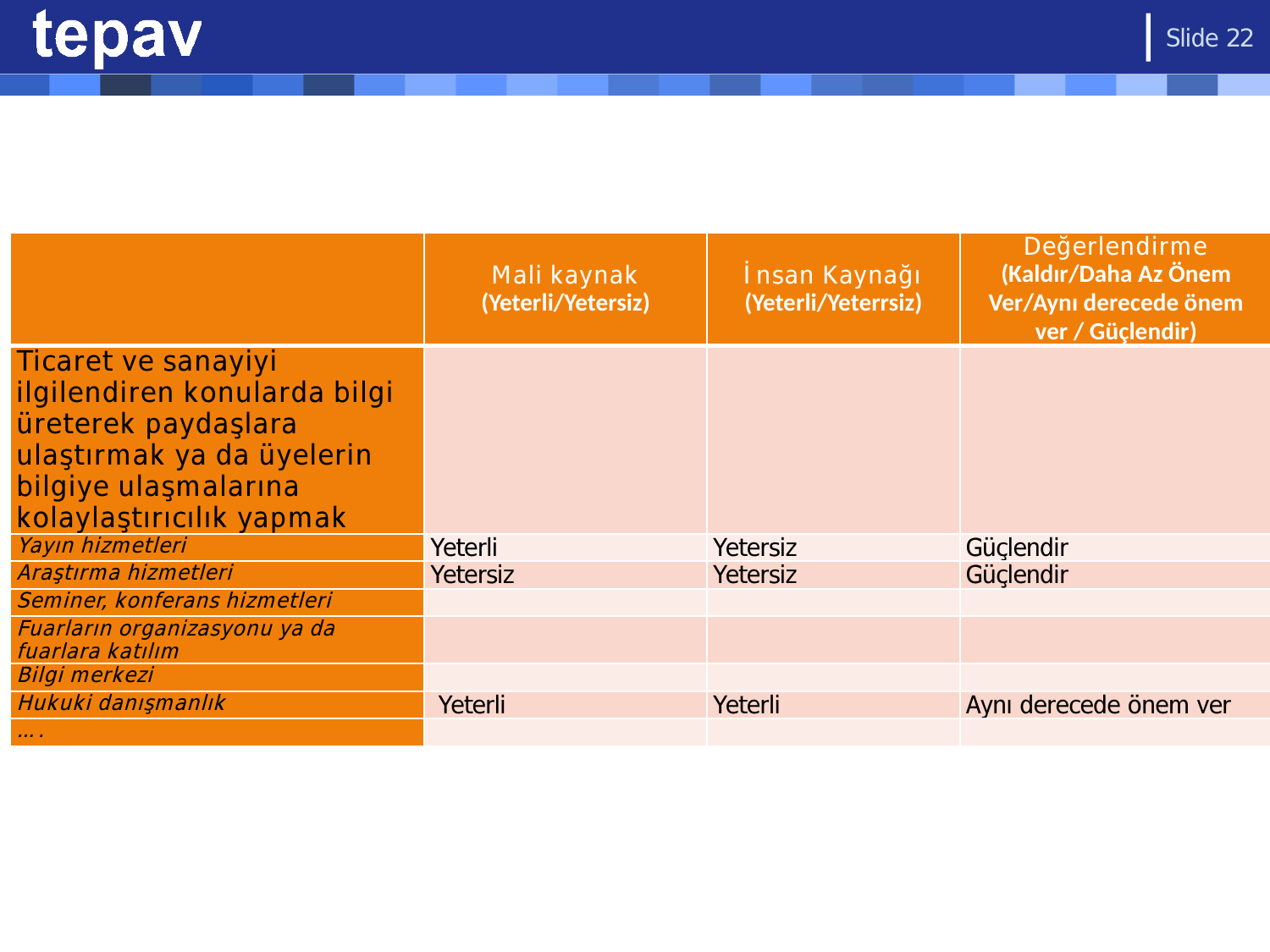

Slide 22
#
|  | Mali kaynak (Yeterli/Yetersiz) | İnsan Kaynağı (Yeterli/Yeterrsiz) | Değerlendirme (Kaldır/Daha Az Önem Ver/Aynı derecede önem ver / Güçlendir) |
| --- | --- | --- | --- |
| Ticaret ve sanayiyi ilgilendiren konularda bilgi üreterek paydaşlara ulaştırmak ya da üyelerin bilgiye ulaşmalarına kolaylaştırıcılık yapmak |  |  |  |
| Yayın hizmetleri | Yeterli | Yetersiz | Güçlendir |
| Araştırma hizmetleri | Yetersiz | Yetersiz | Güçlendir |
| Seminer, konferans hizmetleri |  |  |  |
| Fuarların organizasyonu ya da fuarlara katılım |  |  |  |
| Bilgi merkezi |  |  |  |
| Hukuki danışmanlık | Yeterli | Yeterli | Aynı derecede önem ver |
| …. |  |  |  |